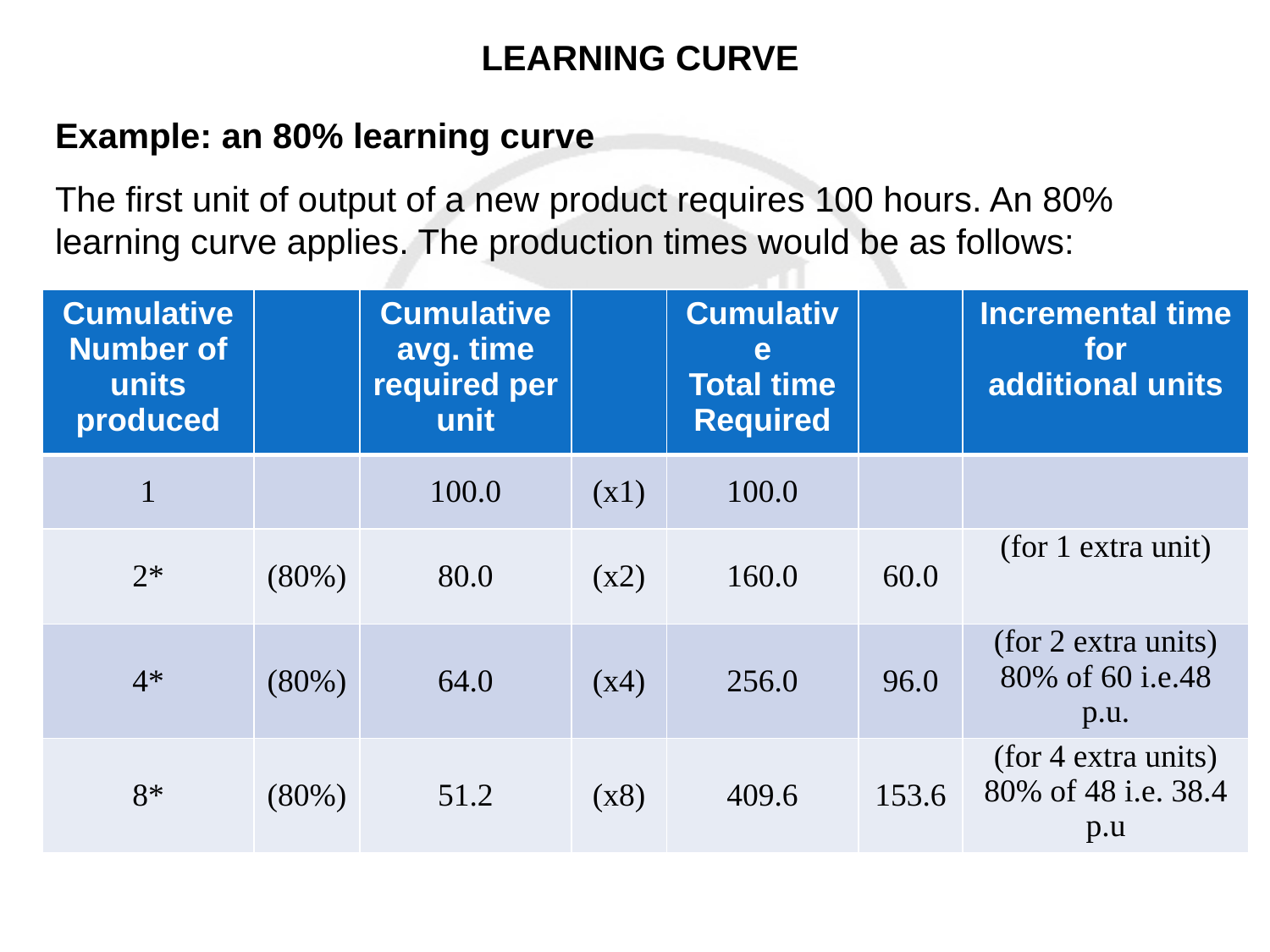

# LEARNING CURVE
Example: an 80% learning curve

The first unit of output of a new product requires 100 hours. An 80% learning curve applies. The production times would be as follows:
| Cumulative Number of units produced |  | Cumulative avg. time required per unit |  | Cumulative Total time Required |  | Incremental time for additional units |
| --- | --- | --- | --- | --- | --- | --- |
| 1 |  | 100.0 | (x1) | 100.0 |  |  |
| 2\* | (80%) | 80.0 | (x2) | 160.0 | 60.0 | (for 1 extra unit) |
| 4\* | (80%) | 64.0 | (x4) | 256.0 | 96.0 | (for 2 extra units) 80% of 60 i.e.48 p.u. |
| 8\* | (80%) | 51.2 | (x8) | 409.6 | 153.6 | (for 4 extra units) 80% of 48 i.e. 38.4 p.u |